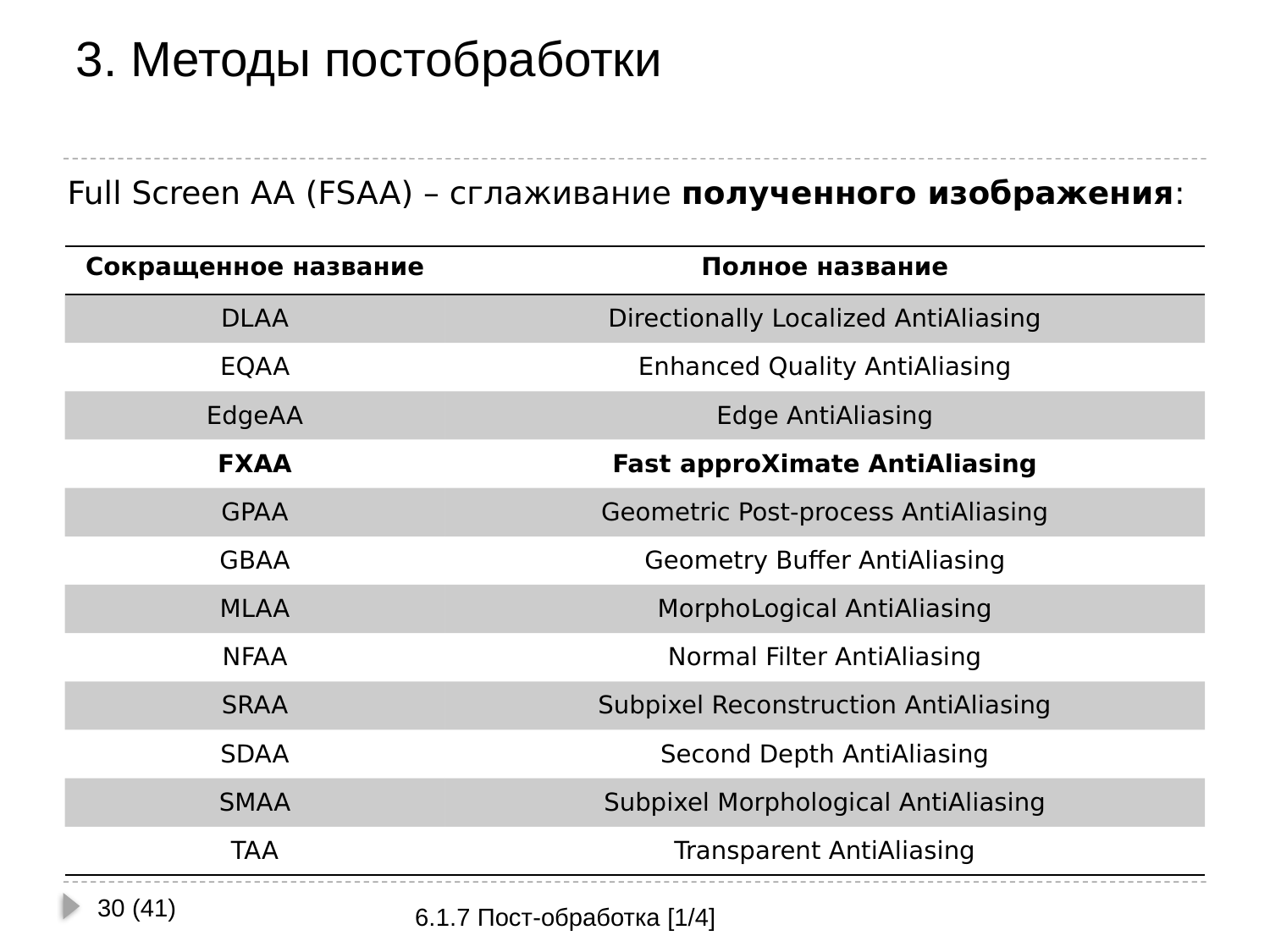

# 3. Методы постобработки
Full Screen AA (FSAA) – сглаживание полученного изображения:
| Сокращенное название | Полное название |
| --- | --- |
| DLAA | Directionally Localized AntiAliasing |
| EQAA | Enhanced Quality AntiAliasing |
| EdgeAA | Edge AntiAliasing |
| FXAA | Fast approXimate AntiAliasing |
| GPAA | Geometric Post-process AntiAliasing |
| GBAA | Geometry Buffer AntiAliasing |
| MLAA | MorphoLogical AntiAliasing |
| NFAA | Normal Filter AntiAliasing |
| SRAA | Subpixel Reconstruction AntiAliasing |
| SDAA | Second Depth AntiAliasing |
| SMAA | Subpixel Morphological AntiAliasing |
| TAA | Transparent AntiAliasing |
30 (41)
6.1.7 Пост-обработка [1/4]